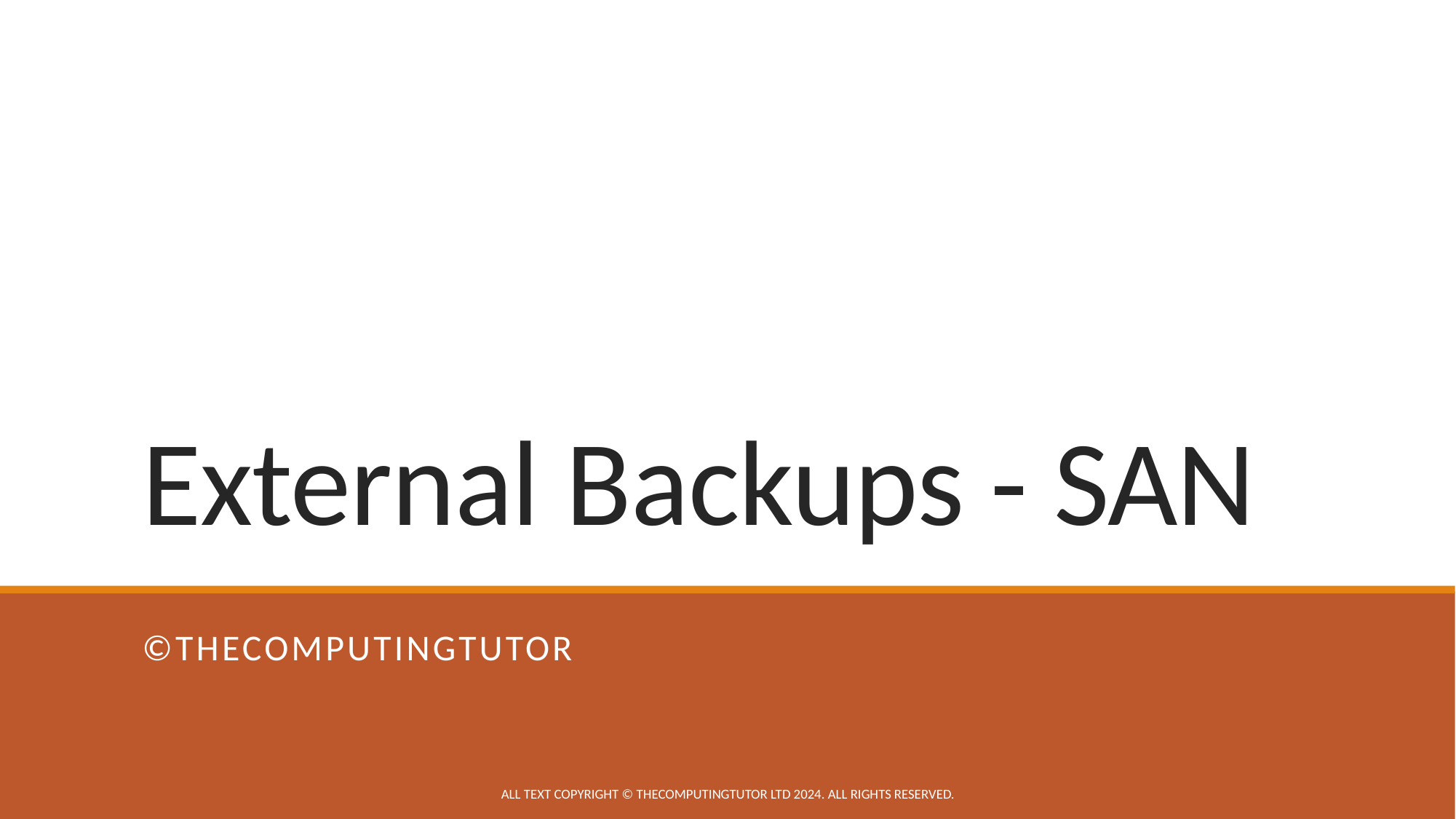

# External Backups - SAN

©TheComputingTutor

All text copyright © TheComputingTutor Ltd 2024. All rights Reserved.